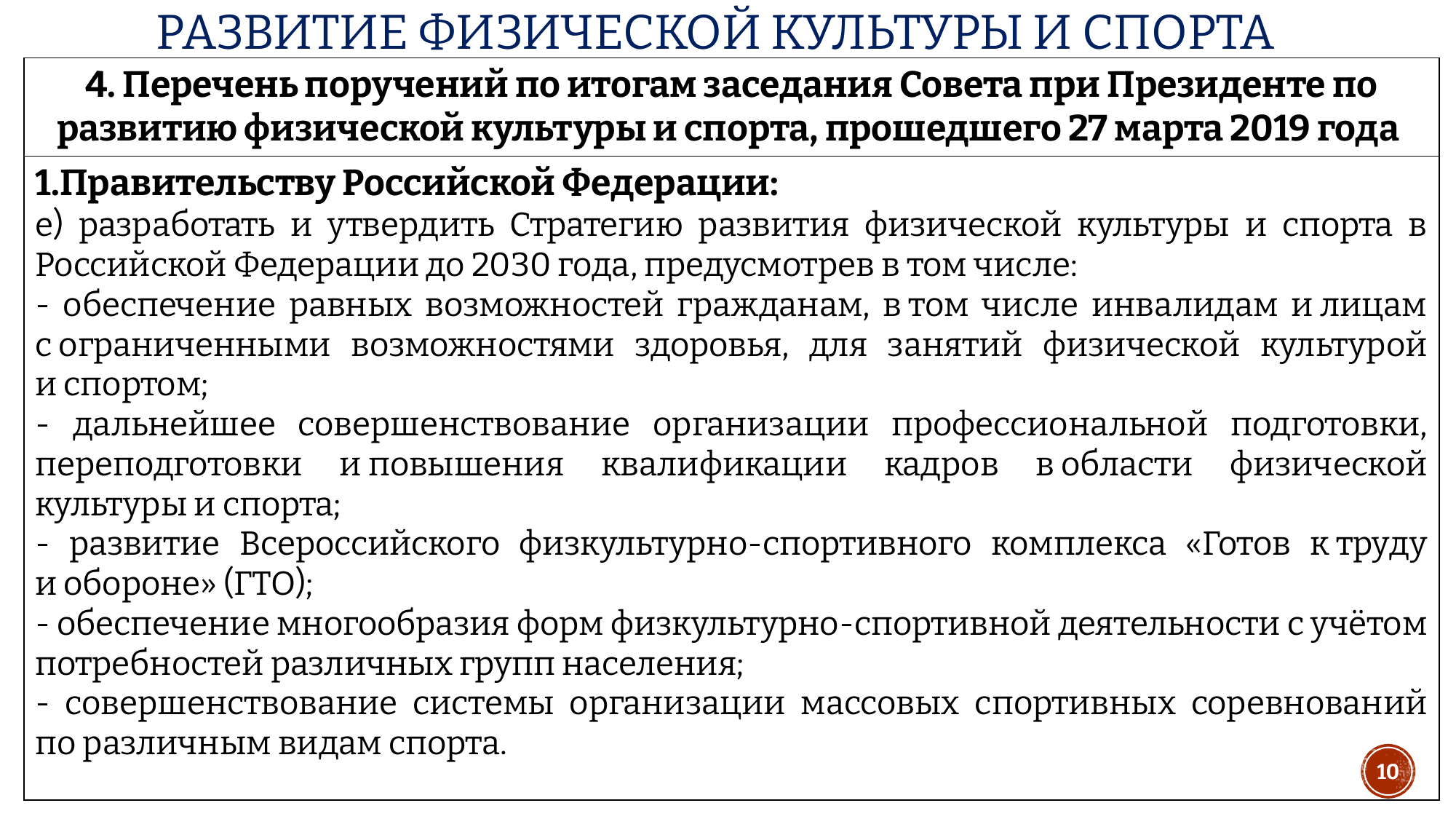

# Развитие Физической культуры и спорта
| 4. Перечень поручений по итогам заседания Совета при Президенте по развитию физической культуры и спорта, прошедшего 27 марта 2019 года |
| --- |
| Правительству Российской Федерации: е) разработать и утвердить Стратегию развития физической культуры и спорта в Российской Федерации до 2030 года, предусмотрев в том числе: - обеспечение равных возможностей гражданам, в том числе инвалидам и лицам с ограниченными возможностями здоровья, для занятий физической культурой и спортом; - дальнейшее совершенствование организации профессиональной подготовки, переподготовки и повышения квалификации кадров в области физической культуры и спорта; - развитие Всероссийского физкультурно-спортивного комплекса «Готов к труду и обороне» (ГТО); - обеспечение многообразия форм физкультурно-спортивной деятельности с учётом потребностей различных групп населения; - совершенствование системы организации массовых спортивных соревнований по различным видам спорта. |
10